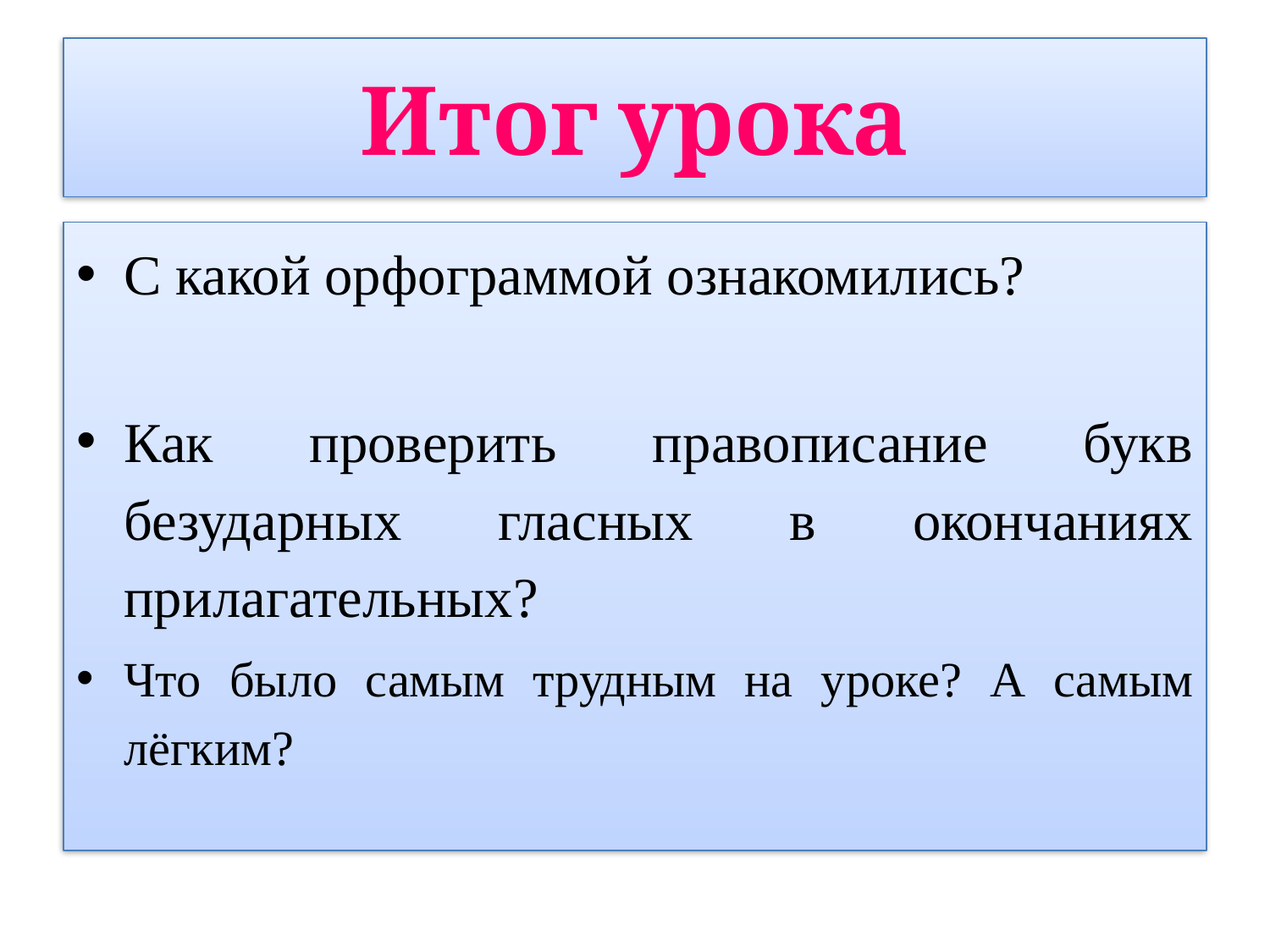

# Итог урока
С какой орфограммой ознакомились?

Как проверить правописание букв безударных гласных в окончаниях прилагательных?
Что было самым трудным на уроке? А самым лёгким?